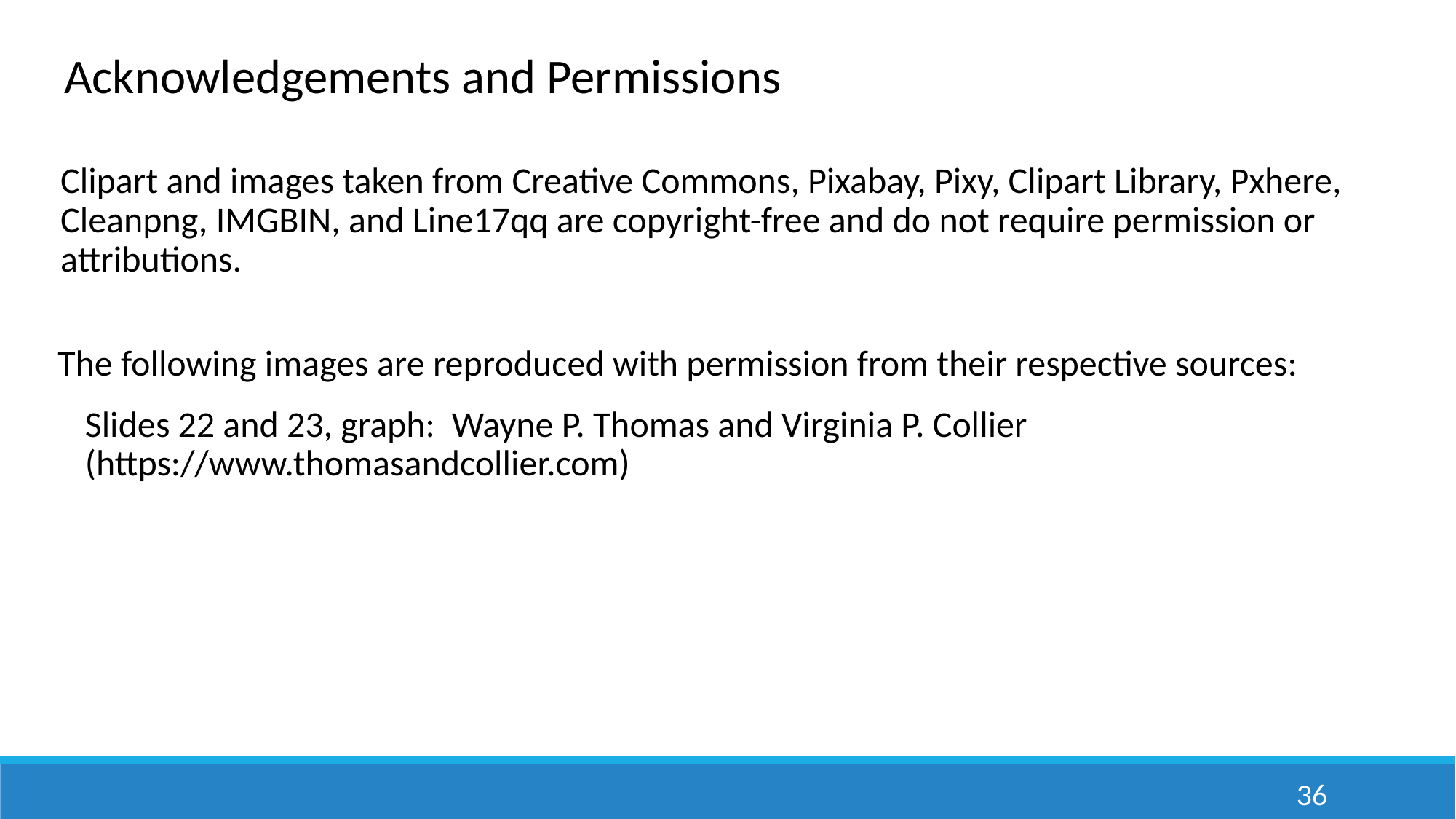

Acknowledgements and Permissions
Clipart and images taken from Creative Commons, Pixabay, Pixy, Clipart Library, Pxhere, Cleanpng, IMGBIN, and Line17qq are copyright-free and do not require permission or attributions.
 The following images are reproduced with permission from their respective sources:
   Slides 22 and 23, graph:  Wayne P. Thomas and Virginia P. Collier
   (https://www.thomasandcollier.com)

36